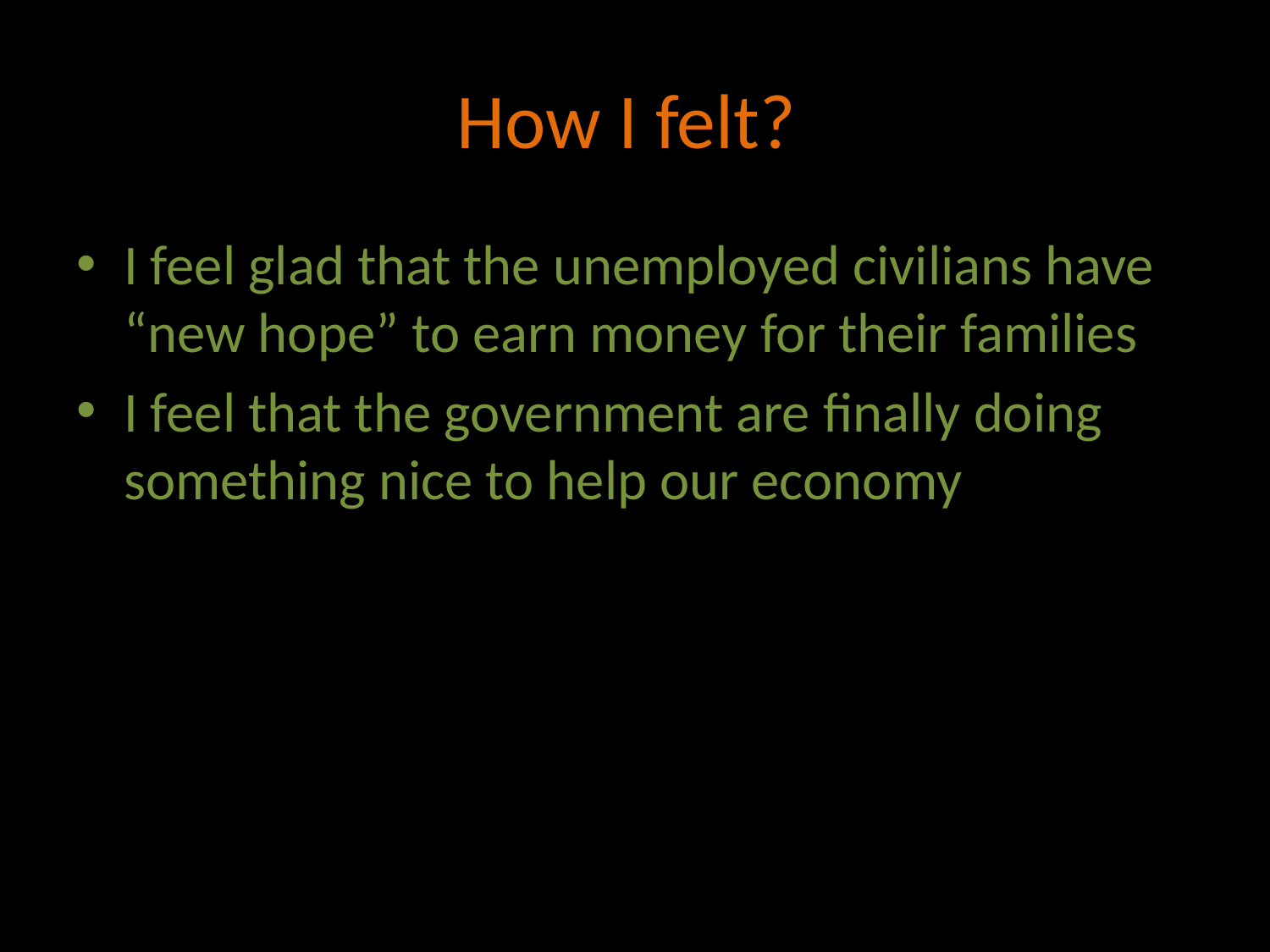

# How I felt?
I feel glad that the unemployed civilians have “new hope” to earn money for their families
I feel that the government are finally doing something nice to help our economy